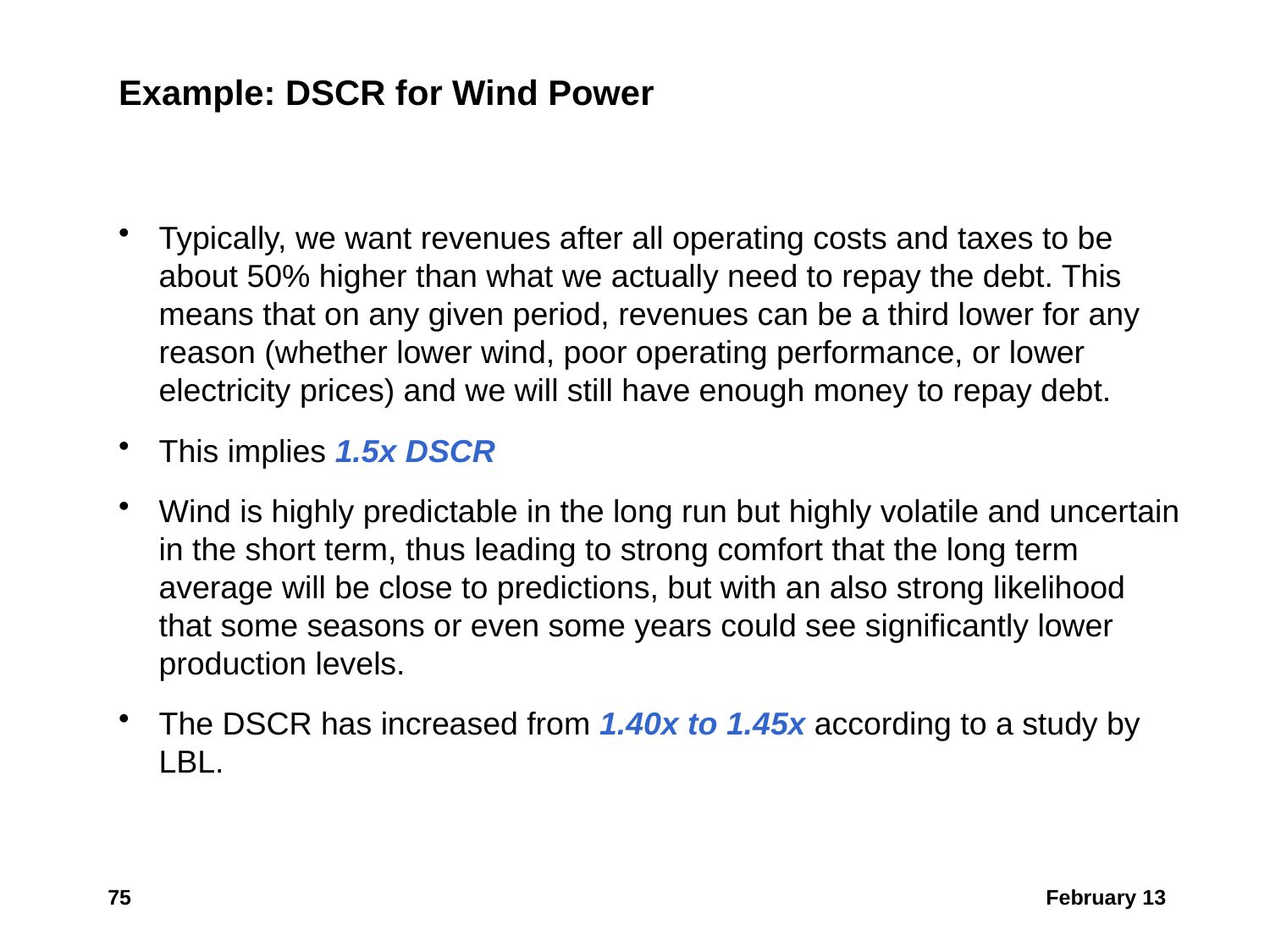

# Example: DSCR for Wind Power
Typically, we want revenues after all operating costs and taxes to be about 50% higher than what we actually need to repay the debt. This means that on any given period, revenues can be a third lower for any reason (whether lower wind, poor operating performance, or lower electricity prices) and we will still have enough money to repay debt.
This implies 1.5x DSCR
Wind is highly predictable in the long run but highly volatile and uncertain in the short term, thus leading to strong comfort that the long term average will be close to predictions, but with an also strong likelihood that some seasons or even some years could see significantly lower production levels.
The DSCR has increased from 1.40x to 1.45x according to a study by LBL.